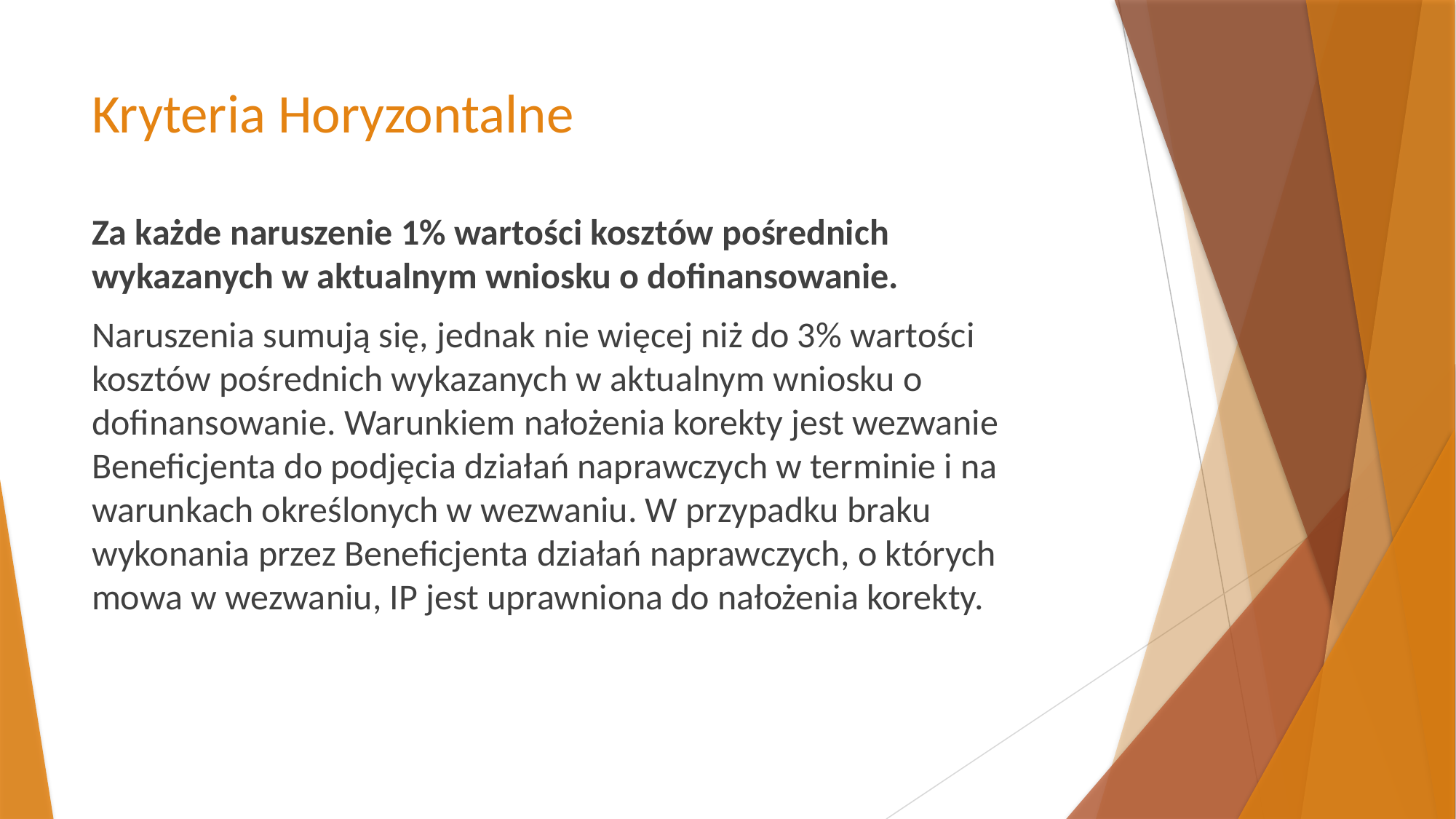

# Kryteria Horyzontalne
Za każde naruszenie 1% wartości kosztów pośrednich wykazanych w aktualnym wniosku o dofinansowanie.
Naruszenia sumują się, jednak nie więcej niż do 3% wartości kosztów pośrednich wykazanych w aktualnym wniosku o dofinansowanie. Warunkiem nałożenia korekty jest wezwanie Beneficjenta do podjęcia działań naprawczych w terminie i na warunkach określonych w wezwaniu. W przypadku braku wykonania przez Beneficjenta działań naprawczych, o których mowa w wezwaniu, IP jest uprawniona do nałożenia korekty.